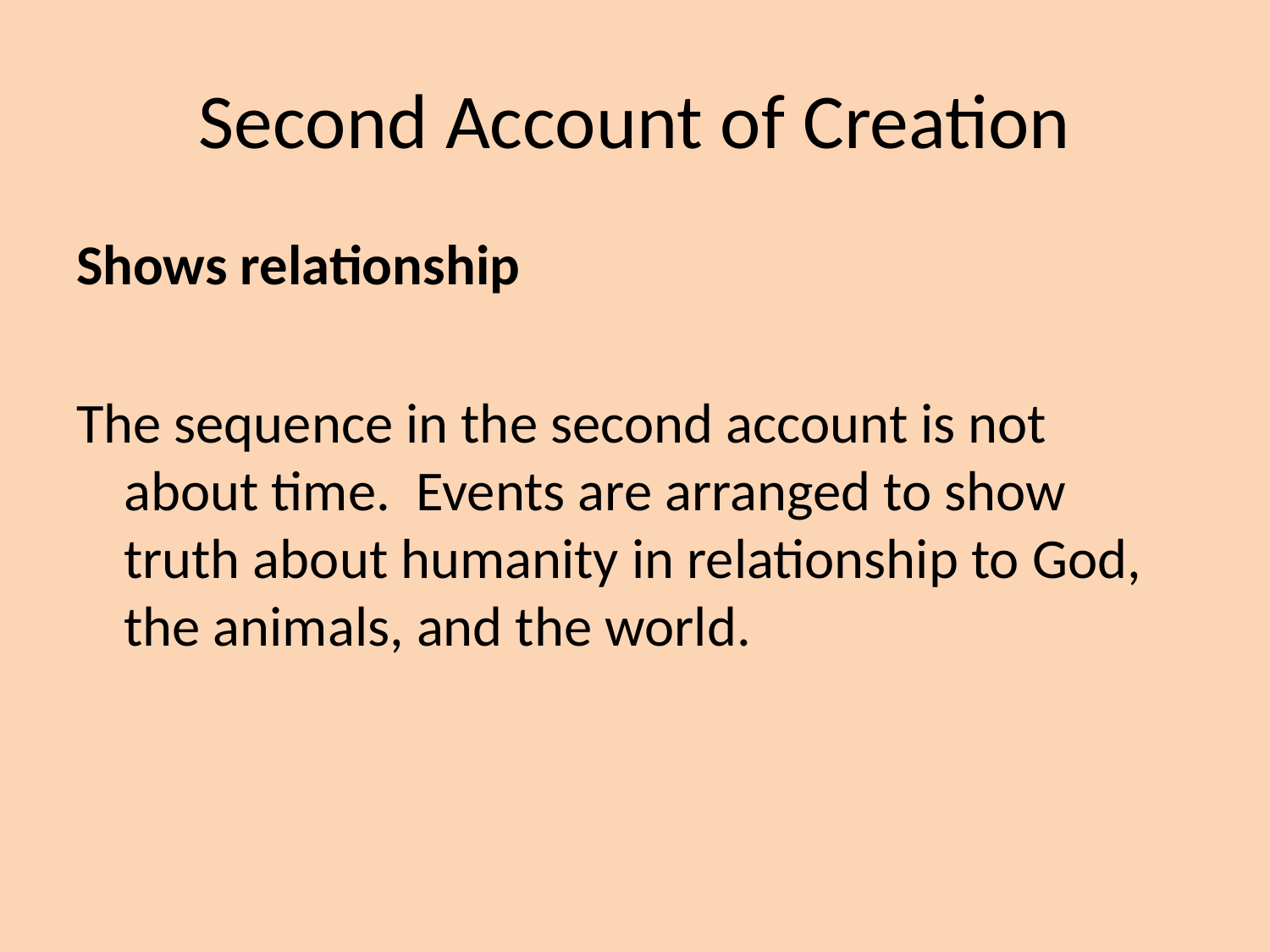

# Second Account of Creation
Shows relationship

The sequence in the second account is not about time.  Events are arranged to show truth about humanity in relationship to God, the animals, and the world.